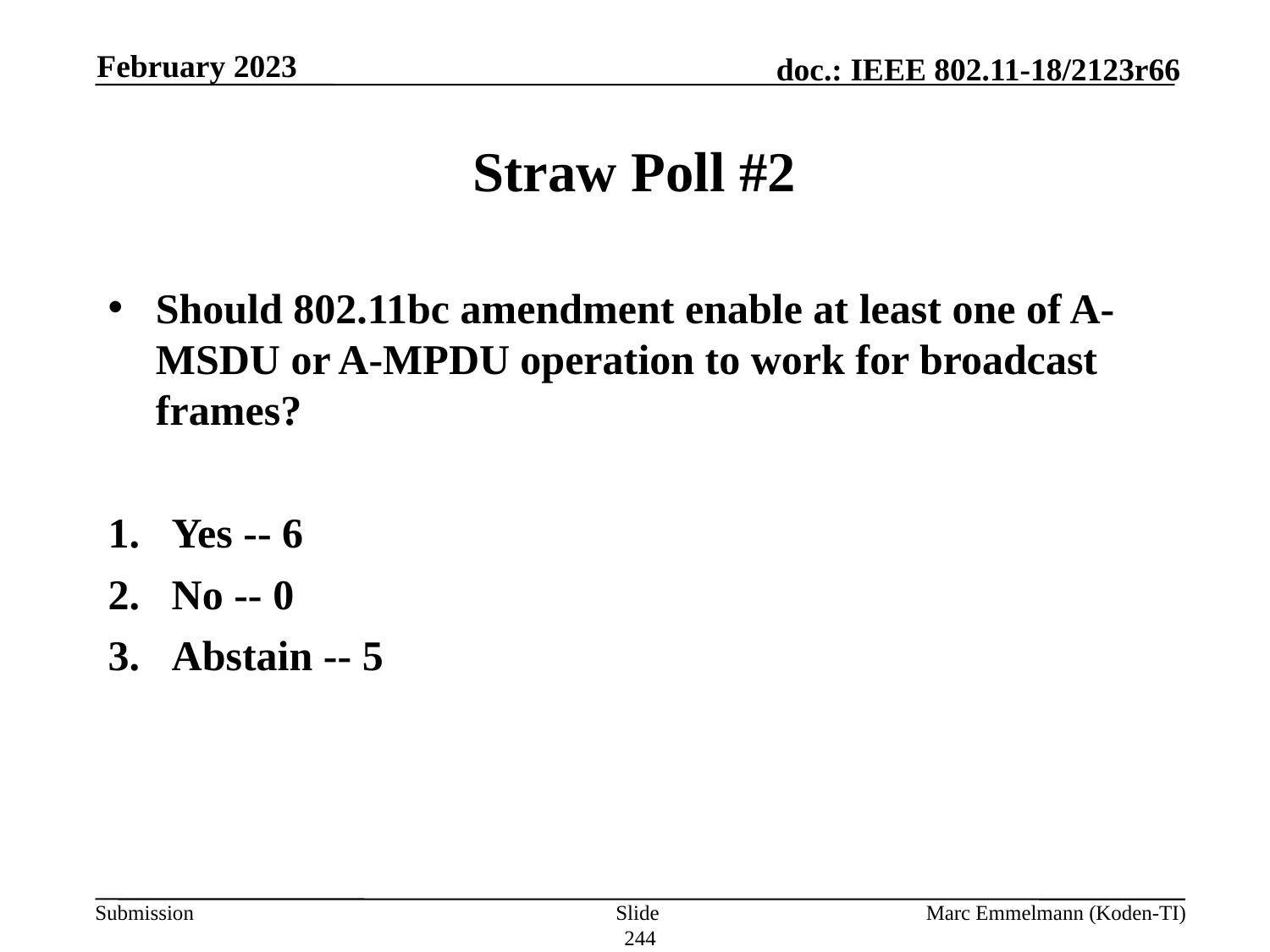

February 2023
# Straw Poll #2
Should 802.11bc amendment enable at least one of A-MSDU or A-MPDU operation to work for broadcast frames?

Yes -- 6
No -- 0
Abstain -- 5
Slide 244
Marc Emmelmann (Koden-TI)